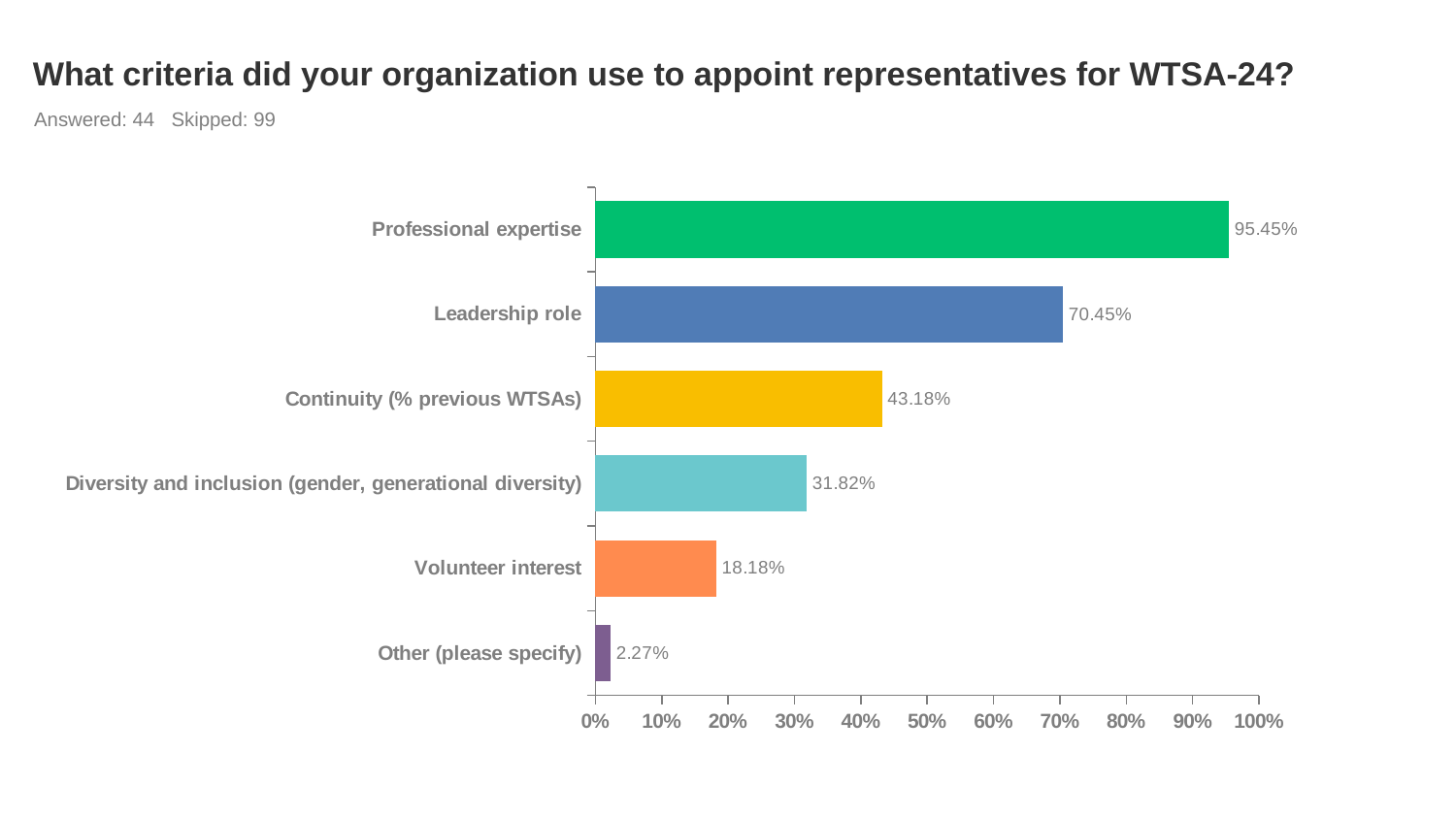

# What criteria did your organization use to appoint representatives for WTSA-24?
Answered: 44   Skipped: 99

### Chart

| Category |   |
|---|---|
| Professional expertise | 0.9545 |
| Leadership role | 0.7045 |
| Continuity (% previous WTSAs) | 0.4318 |
| Diversity and inclusion (gender, generational diversity) | 0.3182 |
| Volunteer interest | 0.1818 |
| Other (please specify) | 0.0227 |